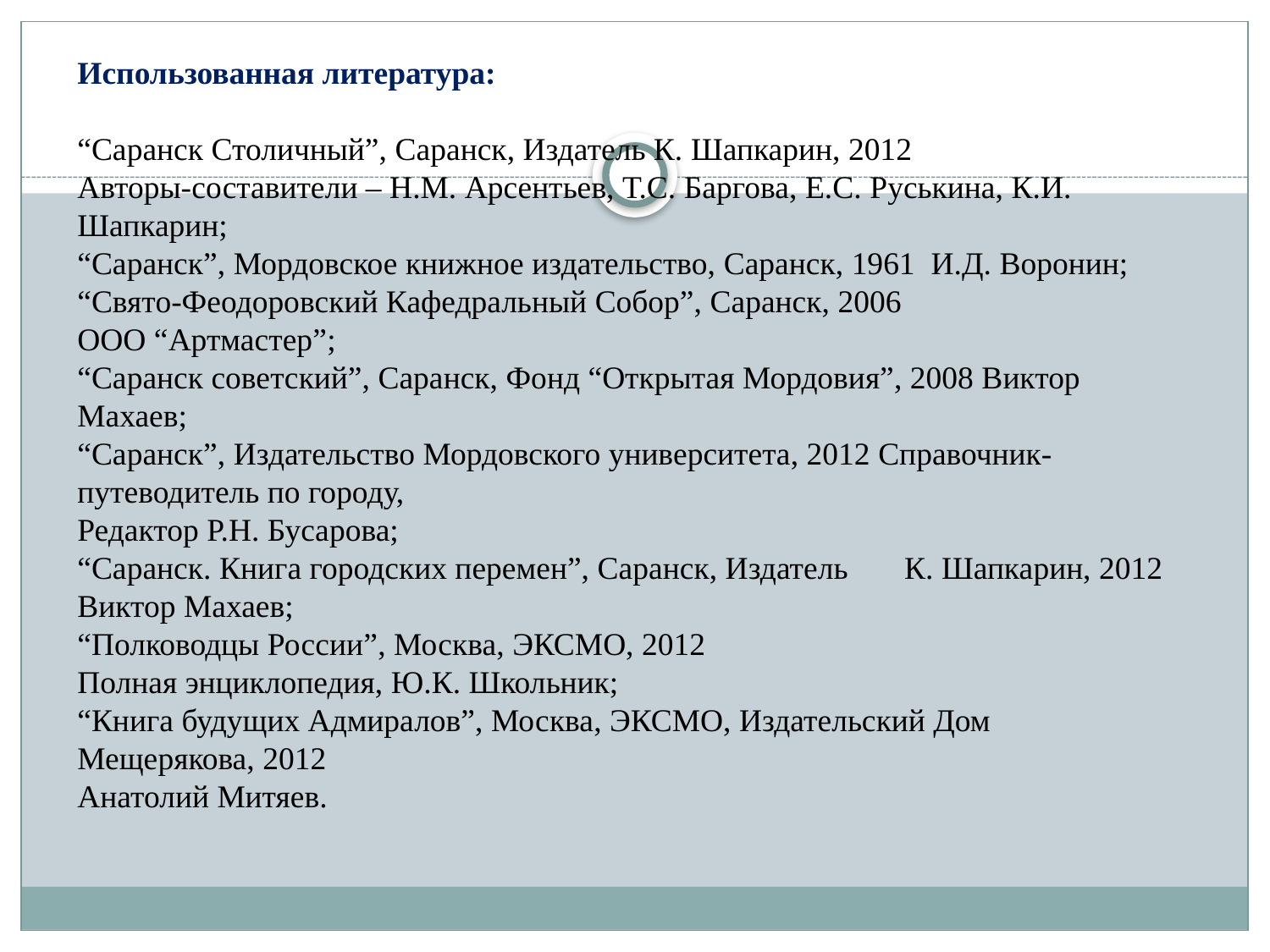

Использованная литература:

“Саранск Столичный”, Саранск, Издатель К. Шапкарин, 2012
Авторы-составители – Н.М. Арсентьев, Т.С. Баргова, Е.С. Руськина, К.И. Шапкарин;
“Саранск”, Мордовское книжное издательство, Саранск, 1961  И.Д. Воронин;
“Свято-Феодоровский Кафедральный Собор”, Саранск, 2006
ООО “Артмастер”;
“Саранск советский”, Саранск, Фонд “Открытая Мордовия”, 2008 Виктор Махаев;
“Саранск”, Издательство Мордовского университета, 2012 Справочник-путеводитель по городу,
Редактор Р.Н. Бусарова;
“Саранск. Книга городских перемен”, Саранск, Издатель       К. Шапкарин, 2012
Виктор Махаев;
“Полководцы России”, Москва, ЭКСМО, 2012
Полная энциклопедия, Ю.К. Школьник;
“Книга будущих Адмиралов”, Москва, ЭКСМО, Издательский Дом Мещерякова, 2012
Анатолий Митяев.